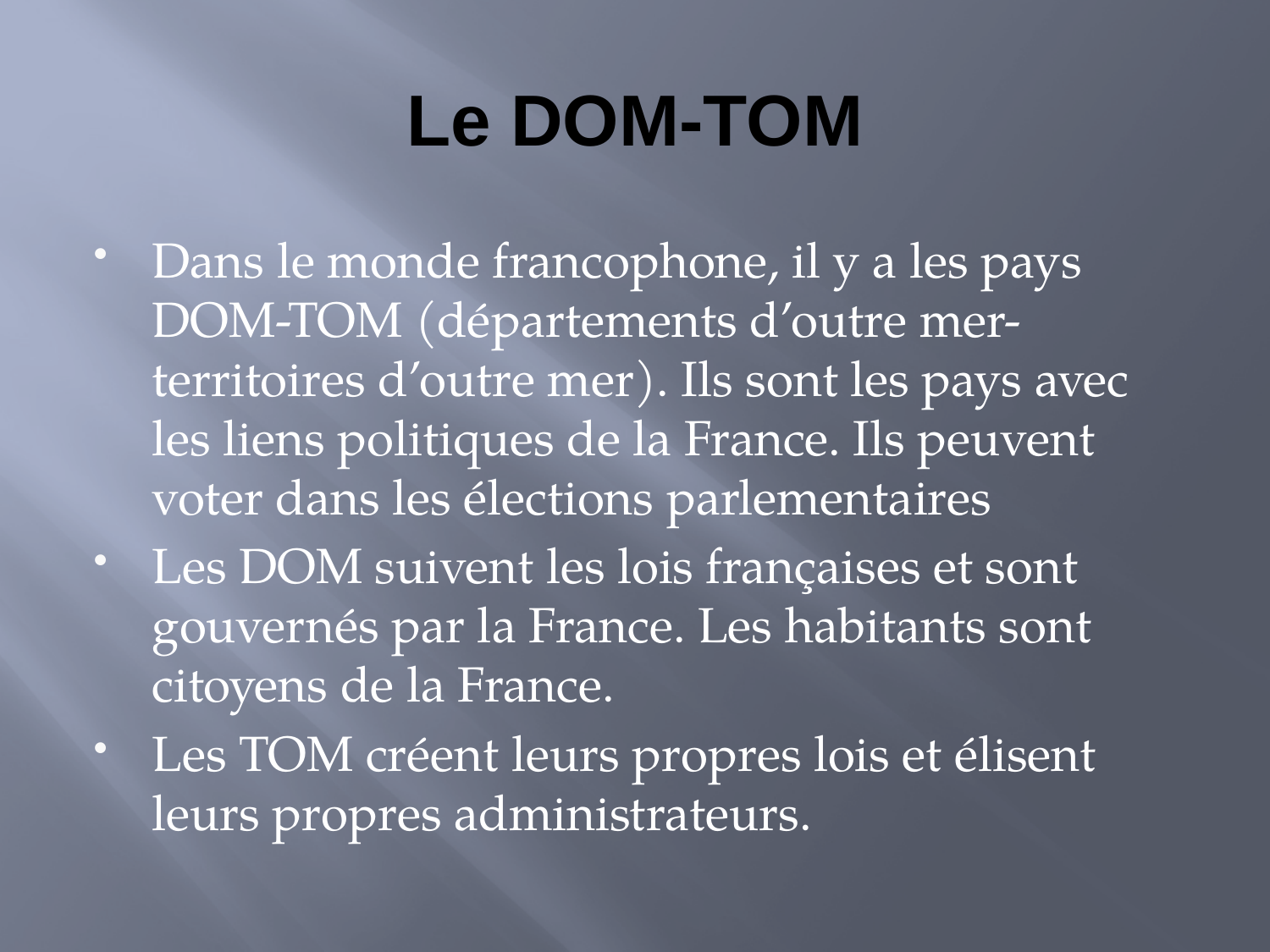

# Le DOM-TOM
Dans le monde francophone, il y a les pays DOM-TOM (départements d’outre mer-territoires d’outre mer). Ils sont les pays avec les liens politiques de la France. Ils peuvent voter dans les élections parlementaires
Les DOM suivent les lois françaises et sont gouvernés par la France. Les habitants sont citoyens de la France.
Les TOM créent leurs propres lois et élisent leurs propres administrateurs.